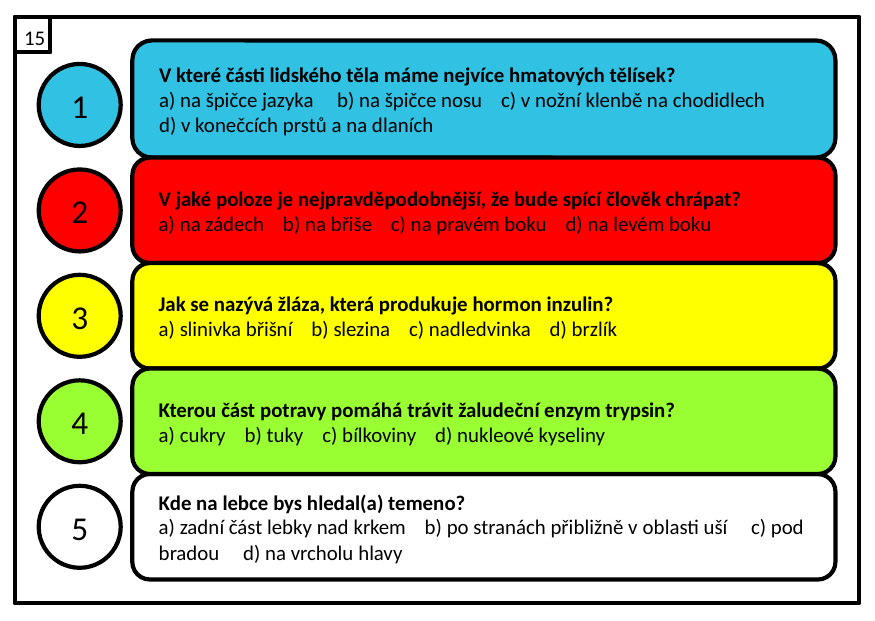

15

V které části lidského těla máme nejvíce hmatových tělísek?
a) na špičce jazyka     b) na špičce nosu    c) v nožní klenbě na chodidlech
d) v konečcích prstů a na dlaních
1
V jaké poloze je nejpravděpodobnější, že bude spící člověk chrápat?
a) na zádech    b) na břiše    c) na pravém boku    d) na levém boku
2
Jak se nazývá žláza, která produkuje hormon inzulin?
a) slinivka břišní    b) slezina    c) nadledvinka    d) brzlík
3
Kterou část potravy pomáhá trávit žaludeční enzym trypsin?
a) cukry    b) tuky    c) bílkoviny    d) nukleové kyseliny
4
Kde na lebce bys hledal(a) temeno?
a) zadní část lebky nad krkem    b) po stranách přibližně v oblasti uší     c) pod bradou     d) na vrcholu hlavy
5